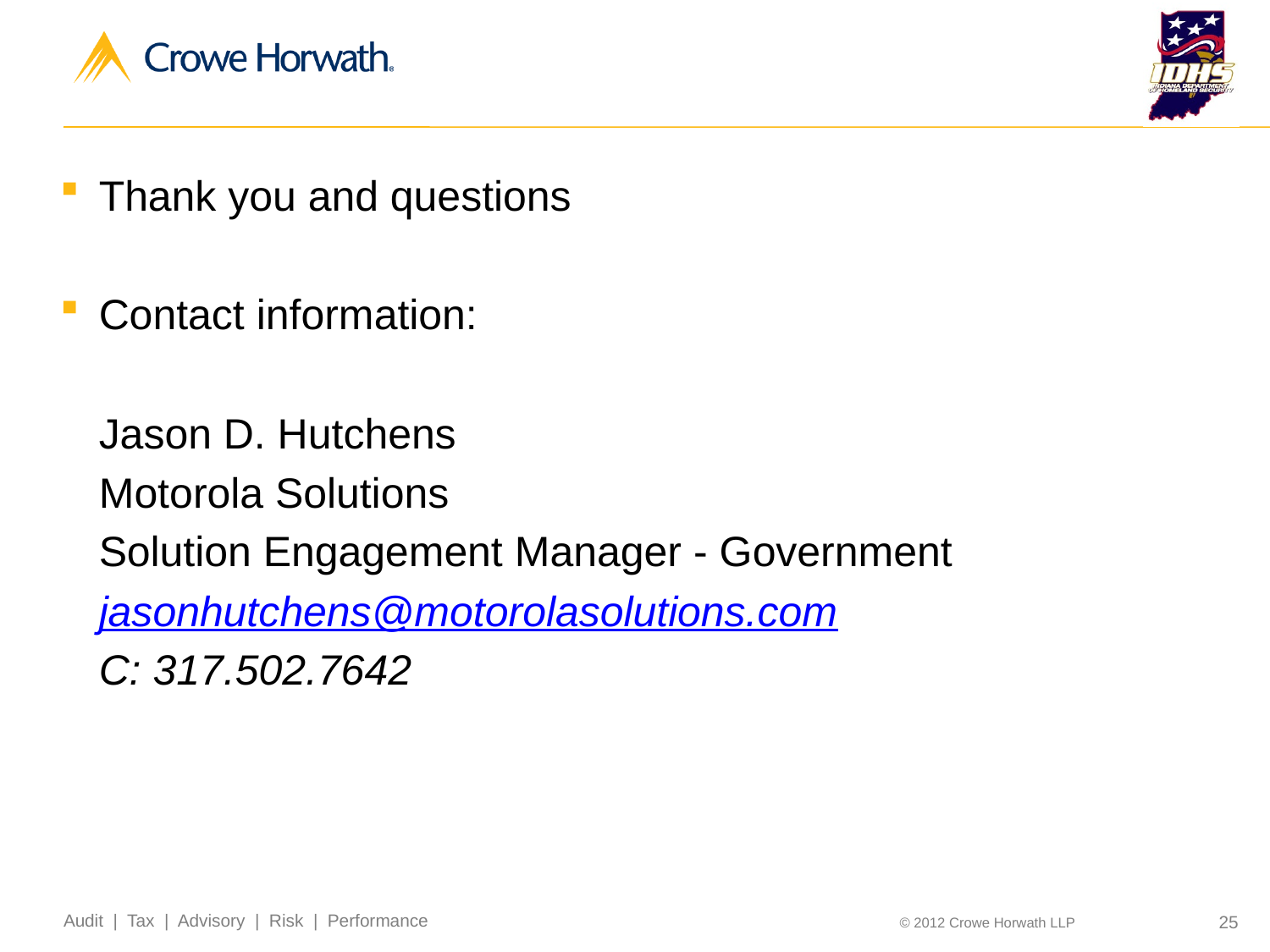

#
Thank you and questions

Contact information:

	Jason D. Hutchens
	Motorola Solutions
	Solution Engagement Manager - Government
	jasonhutchens@motorolasolutions.com
	C: 317.502.7642